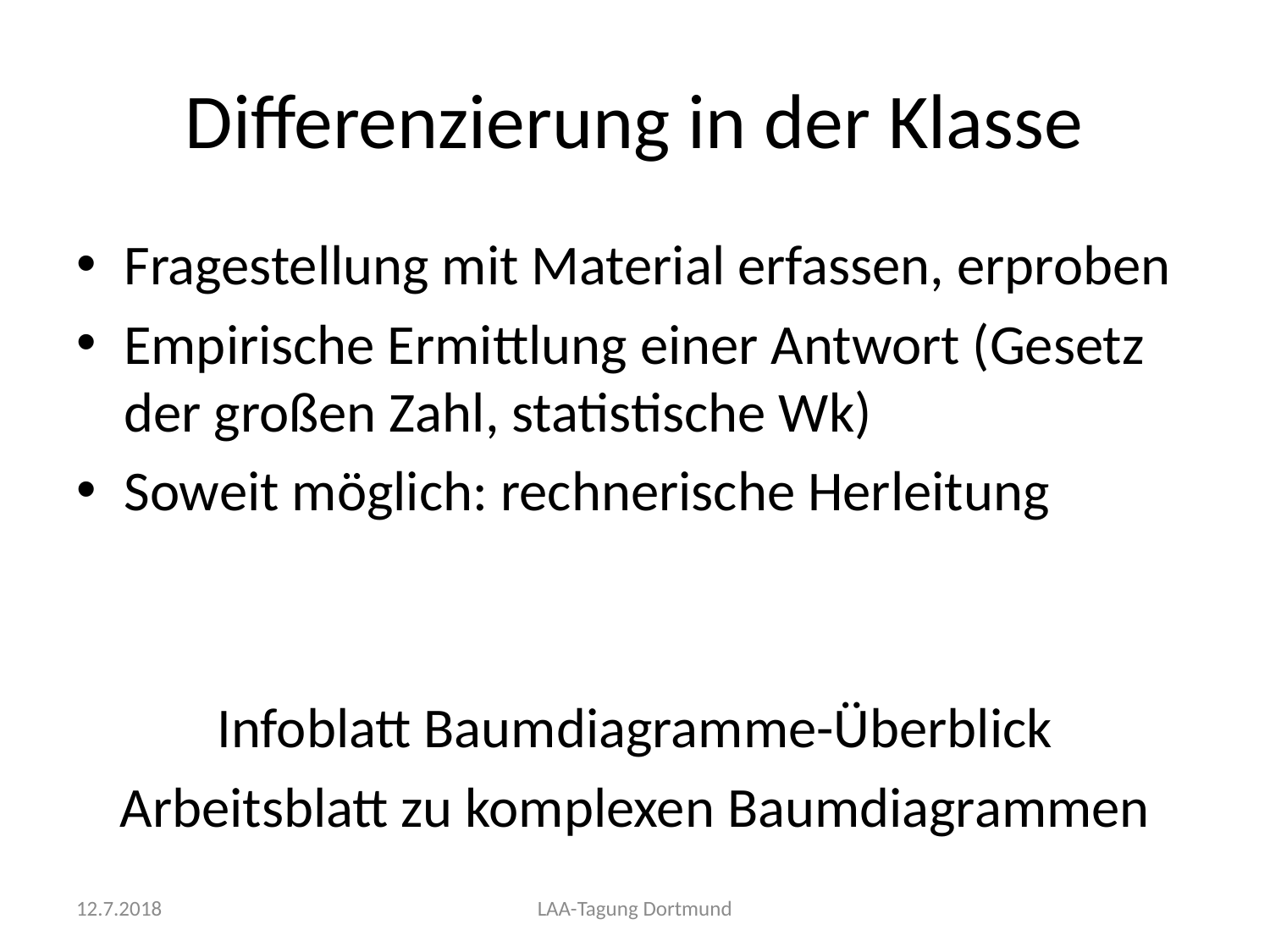

# Differenzierung in der Klasse
Fragestellung mit Material erfassen, erproben
Empirische Ermittlung einer Antwort (Gesetz der großen Zahl, statistische Wk)
Soweit möglich: rechnerische Herleitung

Infoblatt Baumdiagramme-Überblick
Arbeitsblatt zu komplexen Baumdiagrammen

12.7.2018
LAA-Tagung Dortmund